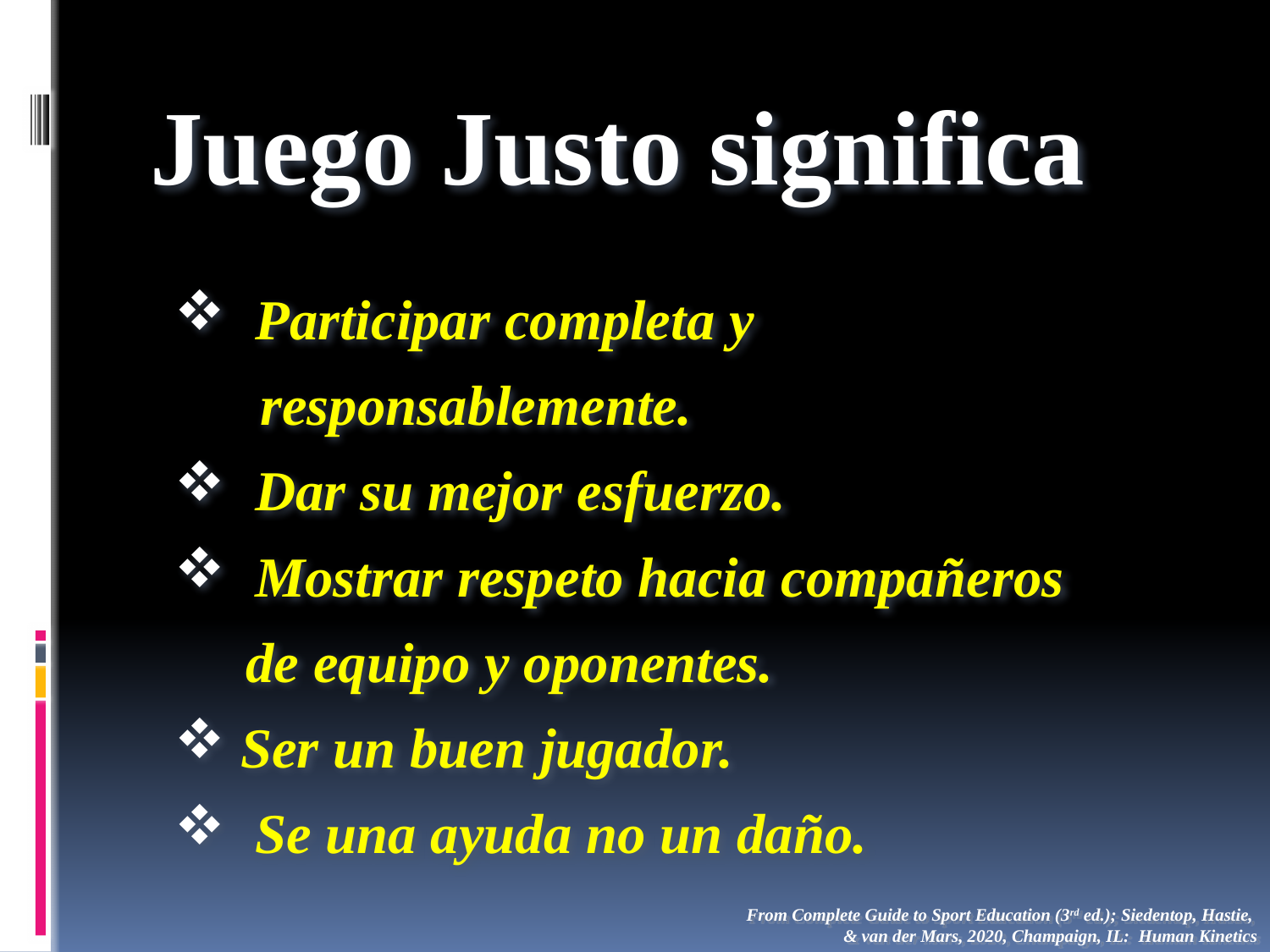

Juego Justo significa
  Participar completa y
      responsablemente.
  Dar su mejor esfuerzo.
  Mostrar respeto hacia compañeros
     de equipo y oponentes.
 Ser un buen jugador.
  Se una ayuda no un daño.

From Complete Guide to Sport Education (3rd ed.); Siedentop, Hastie,
& van der Mars, 2020, Champaign, IL:  Human Kinetics